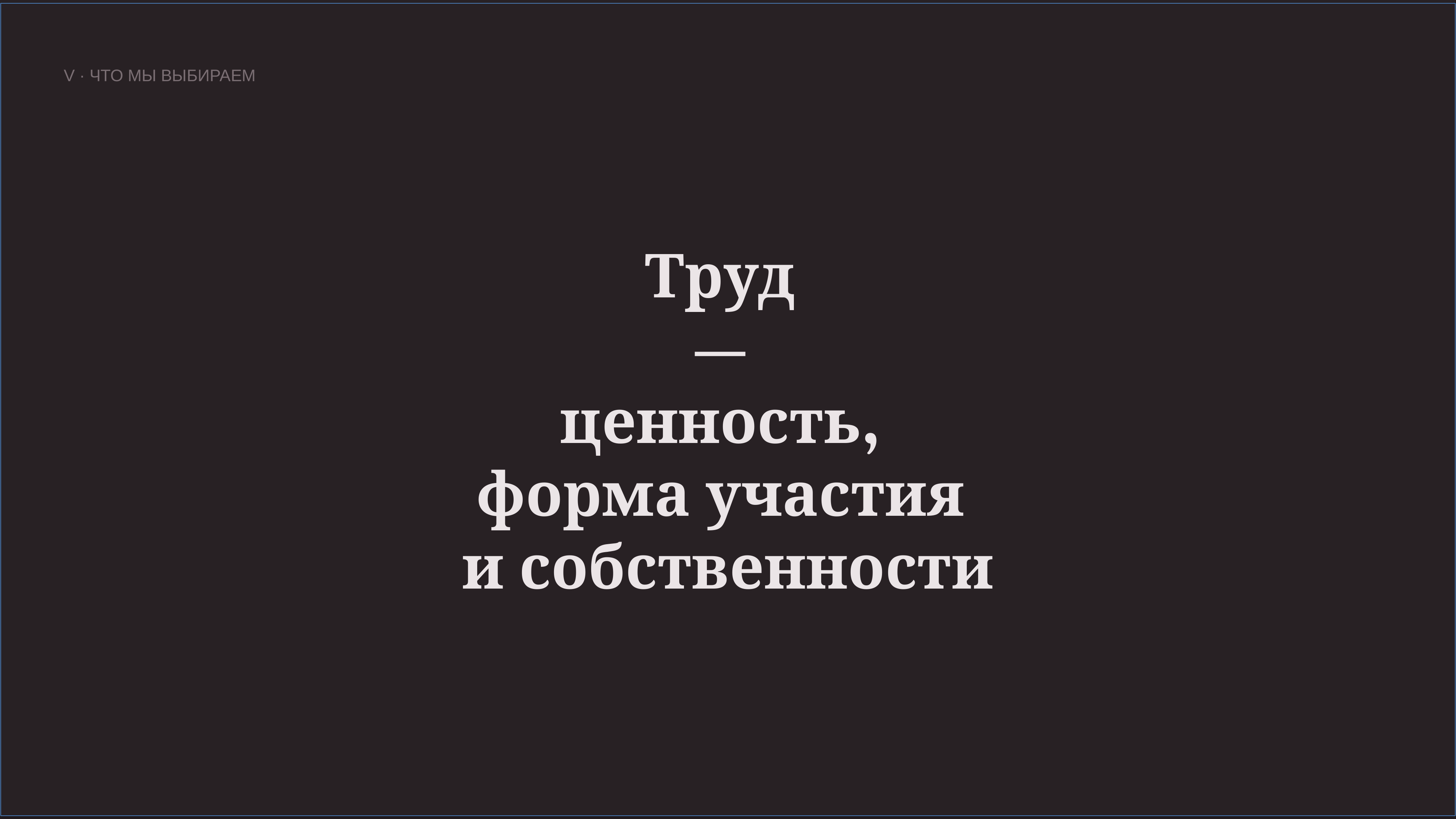

V · ЧТО МЫ ВЫБИРАЕМ
Труд
—
ценность,
форма участия
и собственности